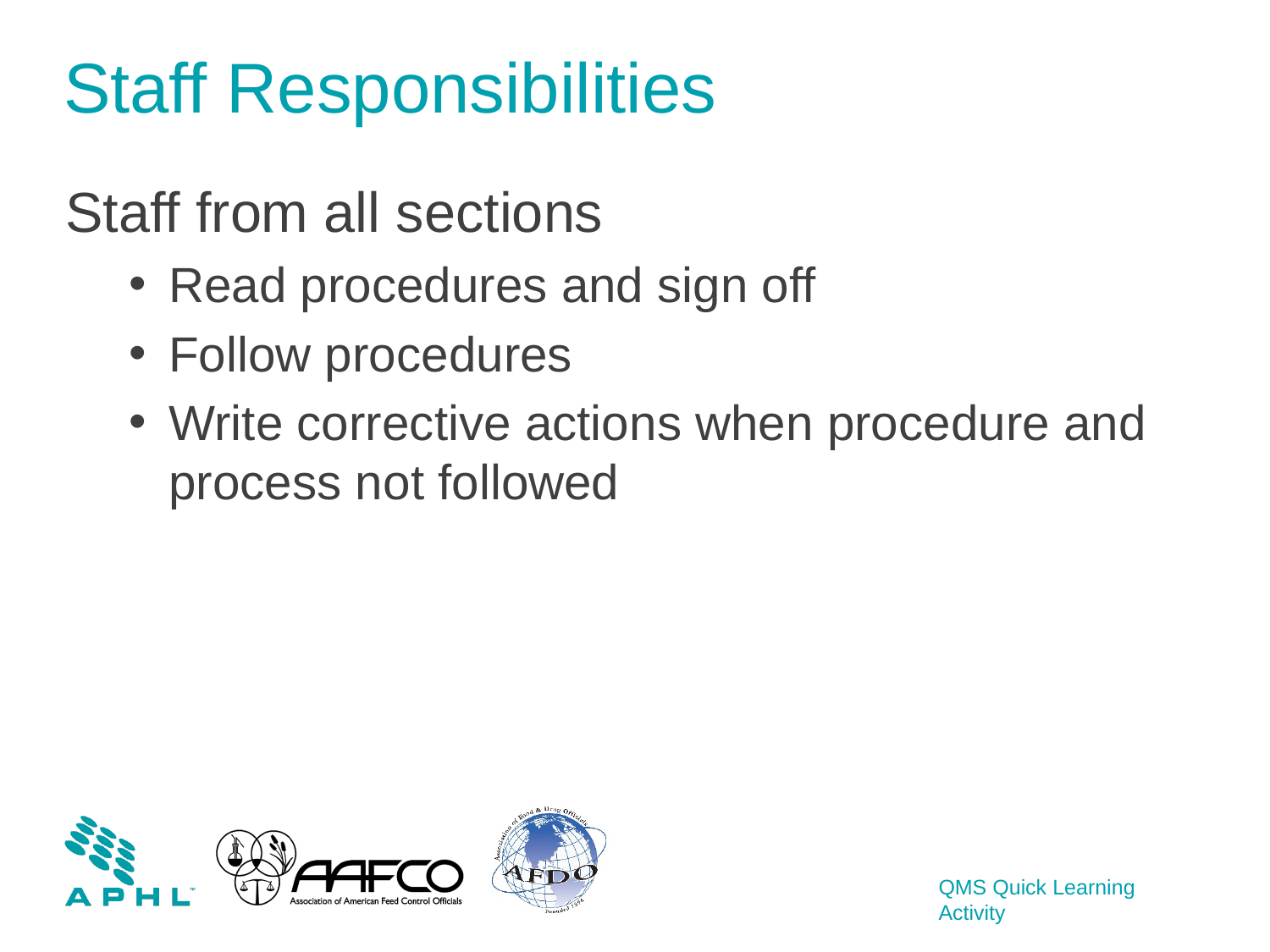

# Staff Responsibilities
Staff from all sections
Read procedures and sign off
Follow procedures
Write corrective actions when procedure and process not followed